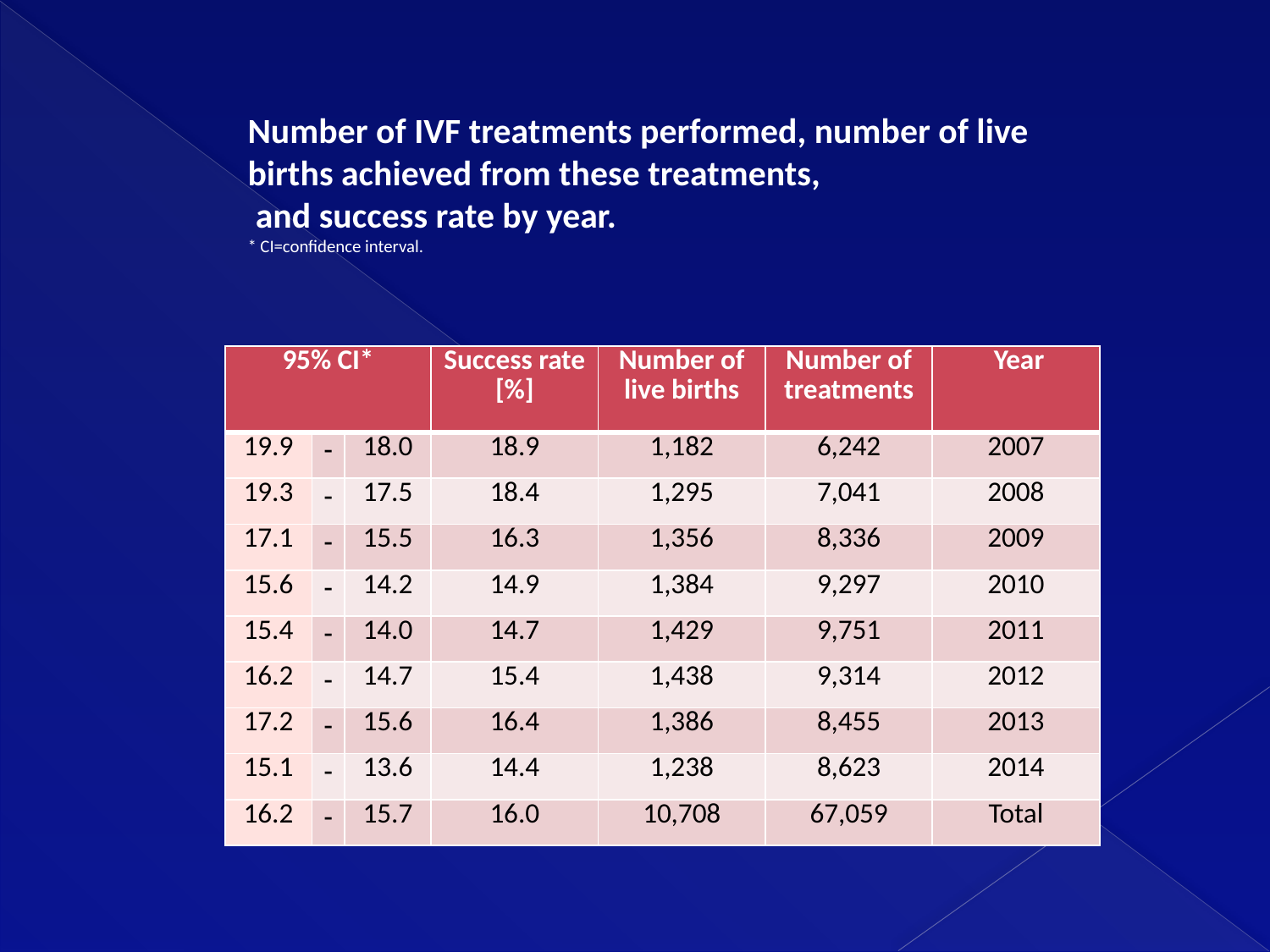

Number of IVF treatments performed, number of live births achieved from these treatments,
 and success rate by year.
* CI=confidence interval.

| 95% CI\* |  |  | Success rate [%] | Number of live births | Number of treatments | Year |
| --- | --- | --- | --- | --- | --- | --- |
| 19.9 | - | 18.0 | 18.9 | 1,182 | 6,242 | 2007 |
| 19.3 | - | 17.5 | 18.4 | 1,295 | 7,041 | 2008 |
| 17.1 | - | 15.5 | 16.3 | 1,356 | 8,336 | 2009 |
| 15.6 | - | 14.2 | 14.9 | 1,384 | 9,297 | 2010 |
| 15.4 | - | 14.0 | 14.7 | 1,429 | 9,751 | 2011 |
| 16.2 | - | 14.7 | 15.4 | 1,438 | 9,314 | 2012 |
| 17.2 | - | 15.6 | 16.4 | 1,386 | 8,455 | 2013 |
| 15.1 | - | 13.6 | 14.4 | 1,238 | 8,623 | 2014 |
| 16.2 | - | 15.7 | 16.0 | 10,708 | 67,059 | Total |